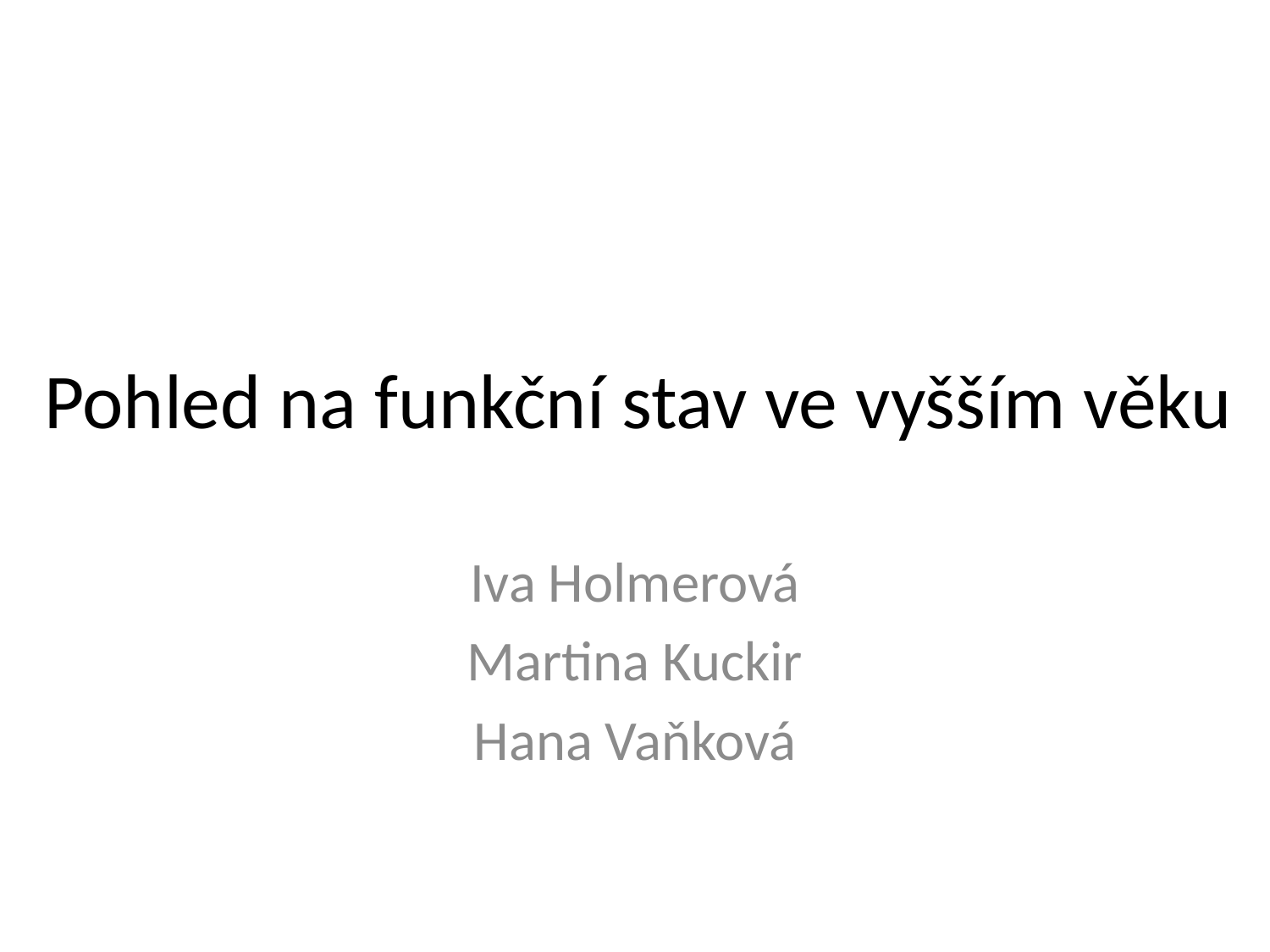

# Pohled na funkční stav ve vyšším věku
Iva Holmerová
Martina Kuckir
Hana Vaňková